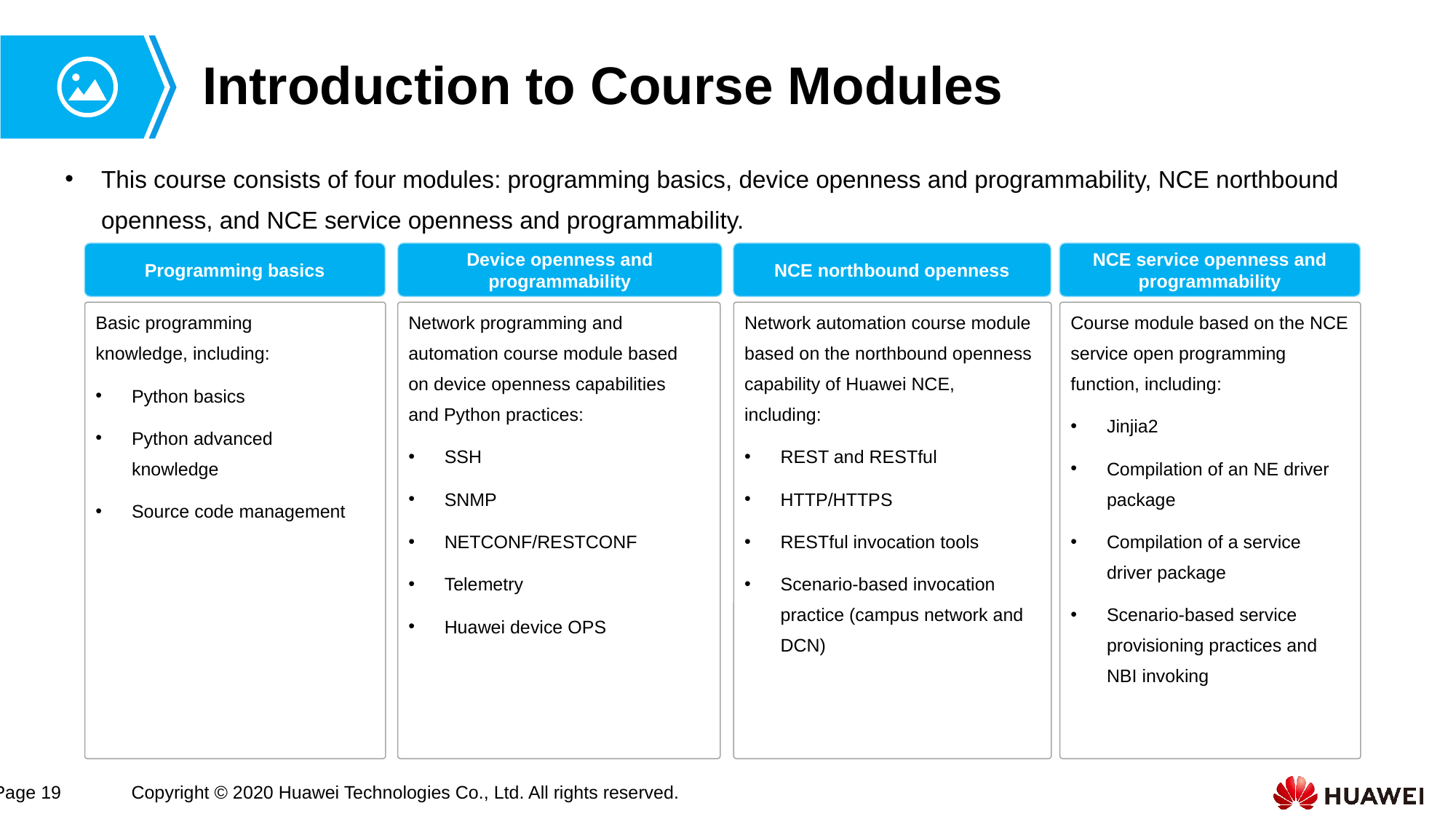

# Introduction to Course Modules
This course consists of four modules: programming basics, device openness and programmability, NCE northbound openness, and NCE service openness and programmability.

Programming basics
Device openness and programmability
NCE northbound openness
NCE service openness and programmability
Basic programming knowledge, including:
Python basics
Python advanced knowledge
Source code management
Network programming and automation course module based on device openness capabilities and Python practices:
SSH
SNMP
NETCONF/RESTCONF
Telemetry
Huawei device OPS

Network automation course module based on the northbound openness capability of Huawei NCE, including:
REST and RESTful
HTTP/HTTPS
RESTful invocation tools
Scenario-based invocation practice (campus network and DCN)

Course module based on the NCE service open programming function, including:
Jinjia2
Compilation of an NE driver package
Compilation of a service driver package
Scenario-based service provisioning practices and NBI invoking